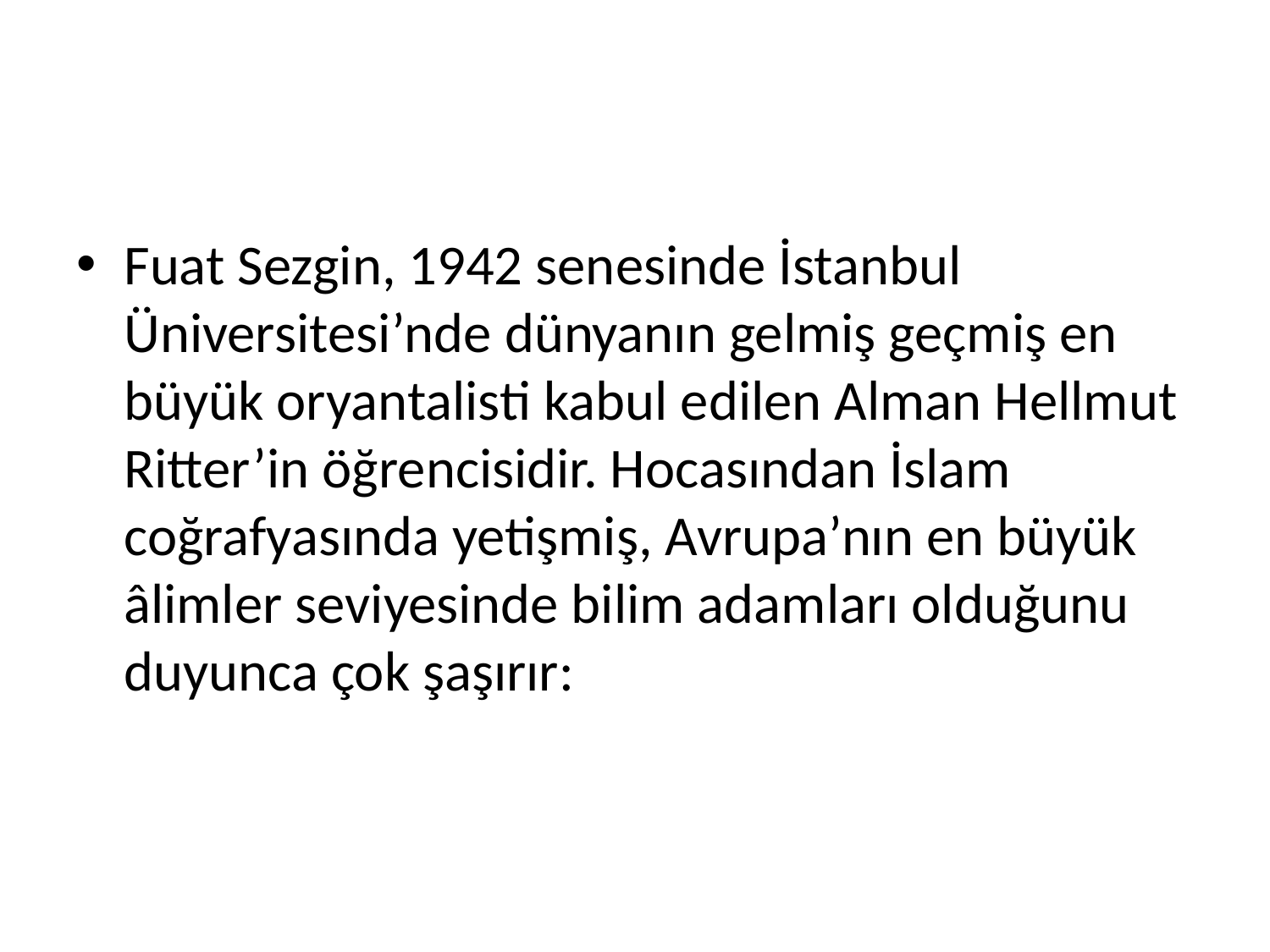

#
Fuat Sezgin, 1942 senesinde İstanbul Üniversitesi’nde dünyanın gelmiş geçmiş en büyük oryantalisti kabul edilen Alman Hellmut Ritter’in öğrencisidir. Hocasından İslam coğrafyasında yetişmiş, Avrupa’nın en büyük âlimler seviyesinde bilim adamları olduğunu duyunca çok şaşırır: